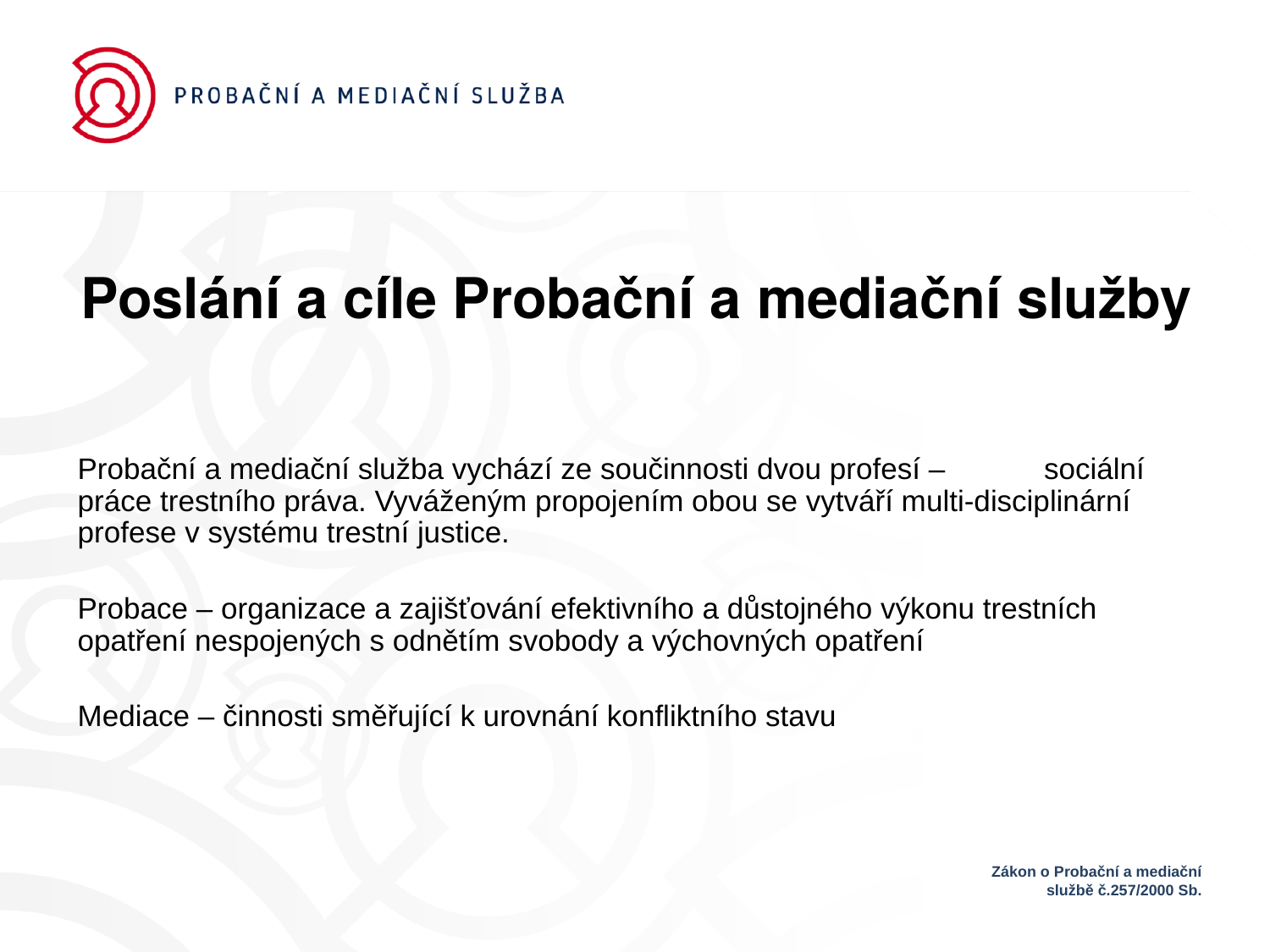

# Poslání a cíle Probační a mediační služby

Probační a mediační služba vychází ze součinnosti dvou profesí –            sociální práce trestního práva. Vyváženým propojením obou se vytváří multi-disciplinární profese v systému trestní justice.

Probace – organizace a zajišťování efektivního a důstojného výkonu trestních opatření nespojených s odnětím svobody a výchovných opatření

Mediace – činnosti směřující k urovnání konfliktního stavu

Zákon o Probační a mediační službě č.257/2000 Sb.